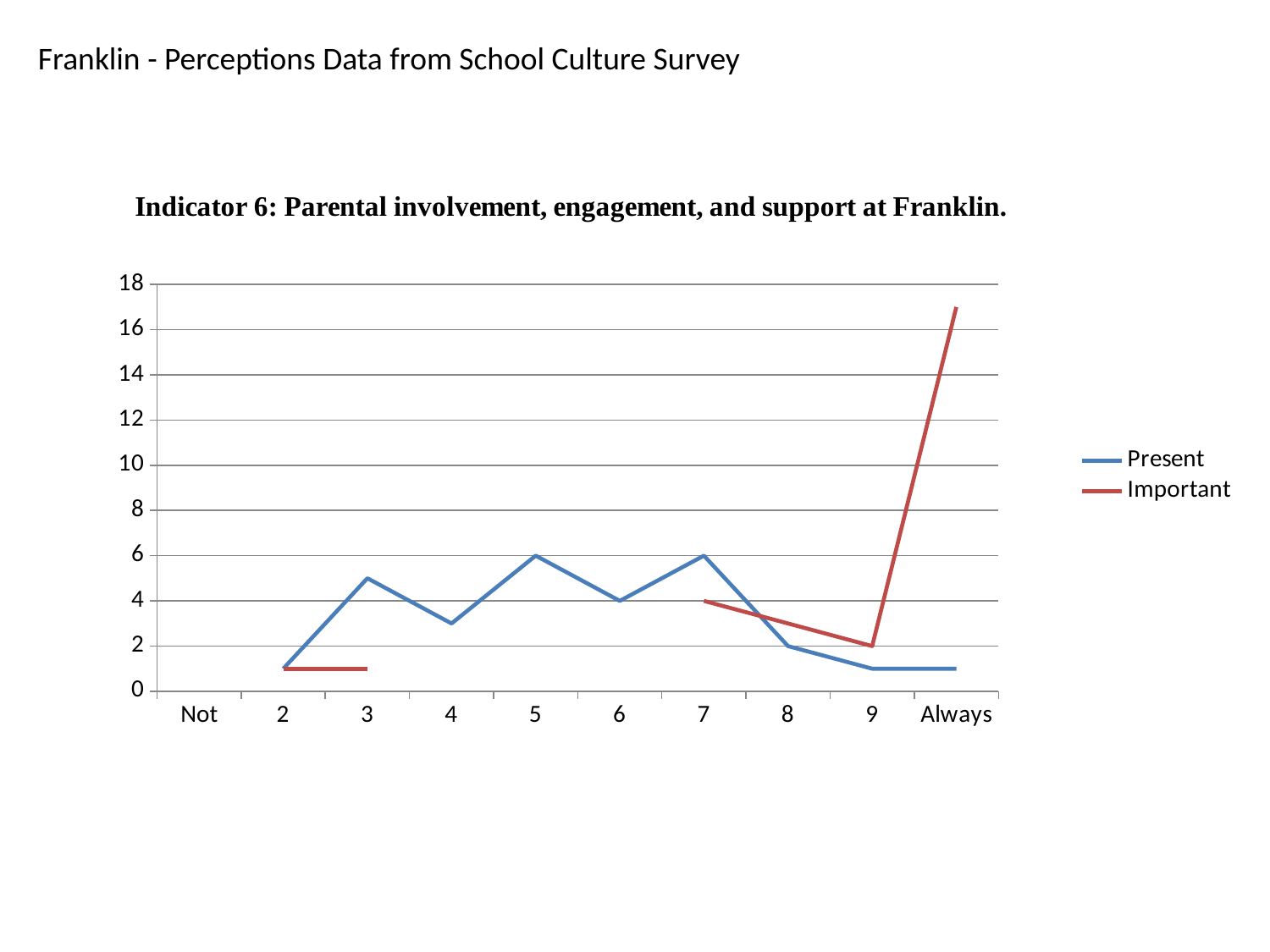

Franklin - Perceptions Data from School Culture Survey

### Chart

| Category | Present | Important |
|---|---|---|
| Not | None | None |
| 2 | 1.0 | 1.0 |
| 3 | 5.0 | 1.0 |
| 4 | 3.0 | None |
| 5 | 6.0 | 1.0 |
| 6 | 4.0 | None |
| 7 | 6.0 | 4.0 |
| 8 | 2.0 | 3.0 |
| 9 | 1.0 | 2.0 |
| Always | 1.0 | 17.0 |